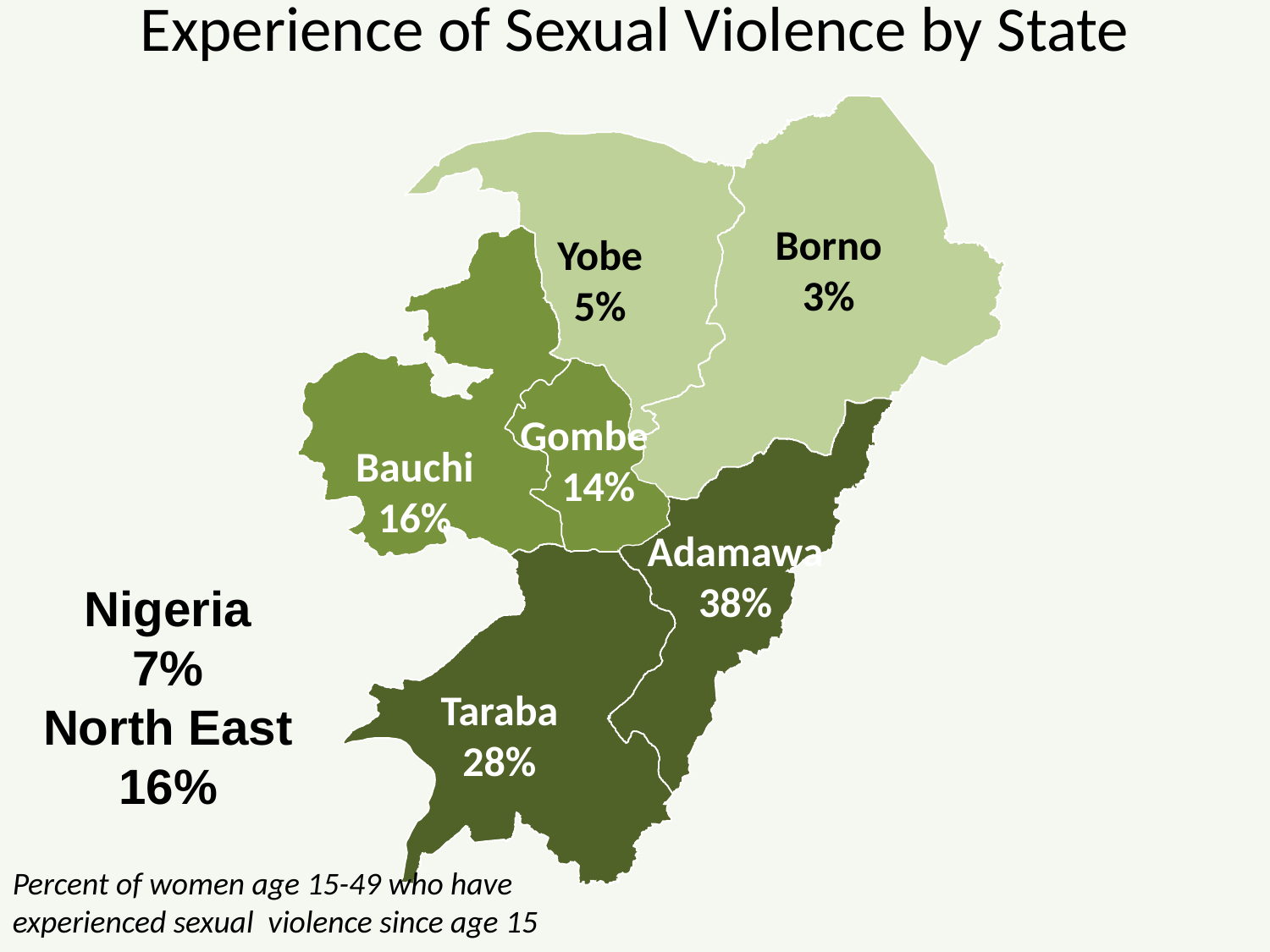

# Experience of Sexual Violence by State

Borno
3%
Yobe
5%
Gombe
   14%
Bauchi
16%
Adamawa
38%
Nigeria
7%
North East
16%

Taraba
28%
Percent of women age 15-49 who have
experienced sexual  violence since age 15